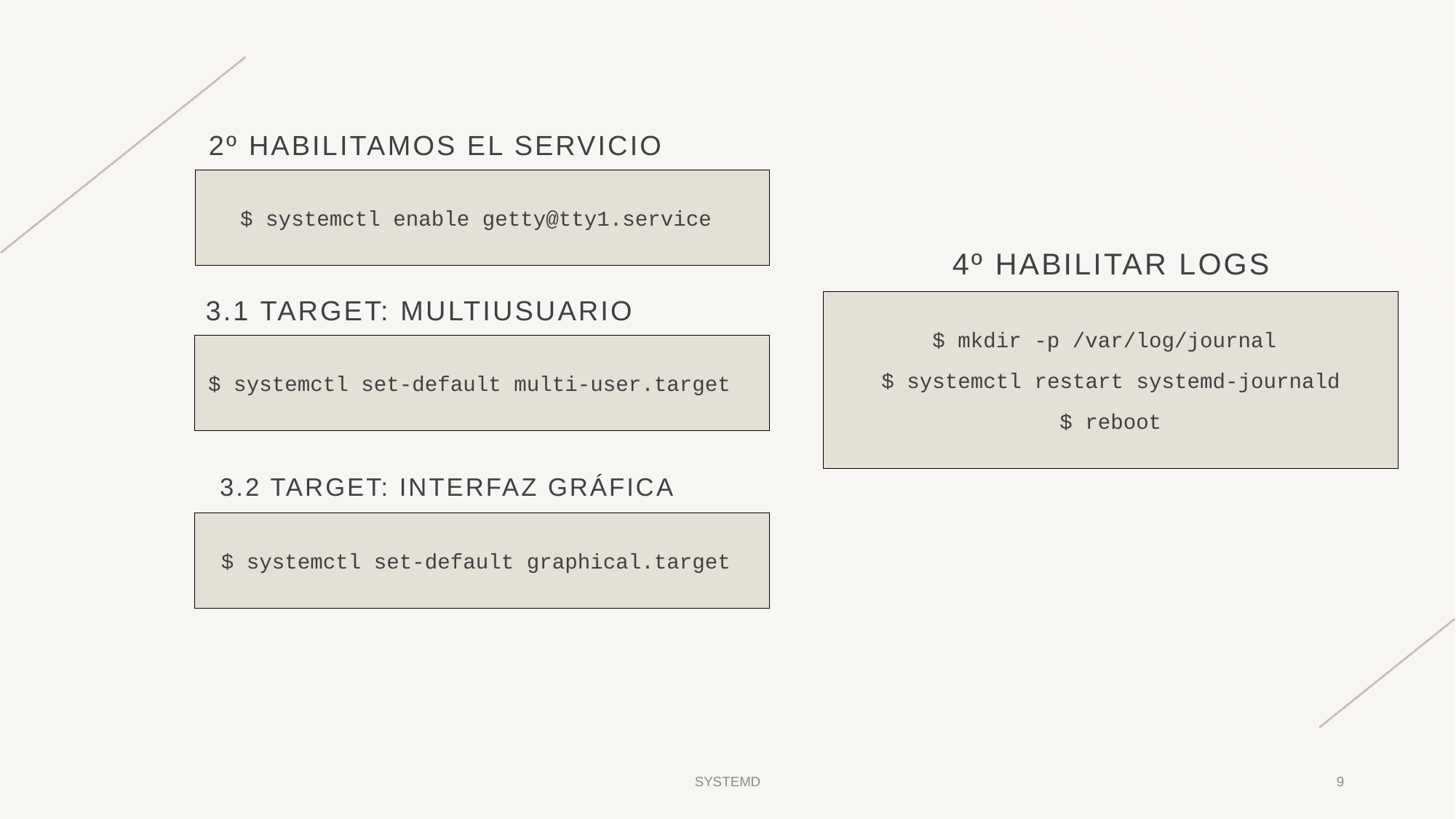

2º HABILITAMOS EL SERVICIO
$ systemctl enable getty@tty1.service
4º HABILITAR LOGS
$ mkdir -p /var/log/journal
 $ systemctl restart systemd-journald
$ reboot
3.1 TARGET: MULTIUSUARIO
$ systemctl set-default multi-user.target
3.2 TARGET: INTERFAZ GRÁFICA
$ systemctl set-default graphical.target
SYSTEMD
9